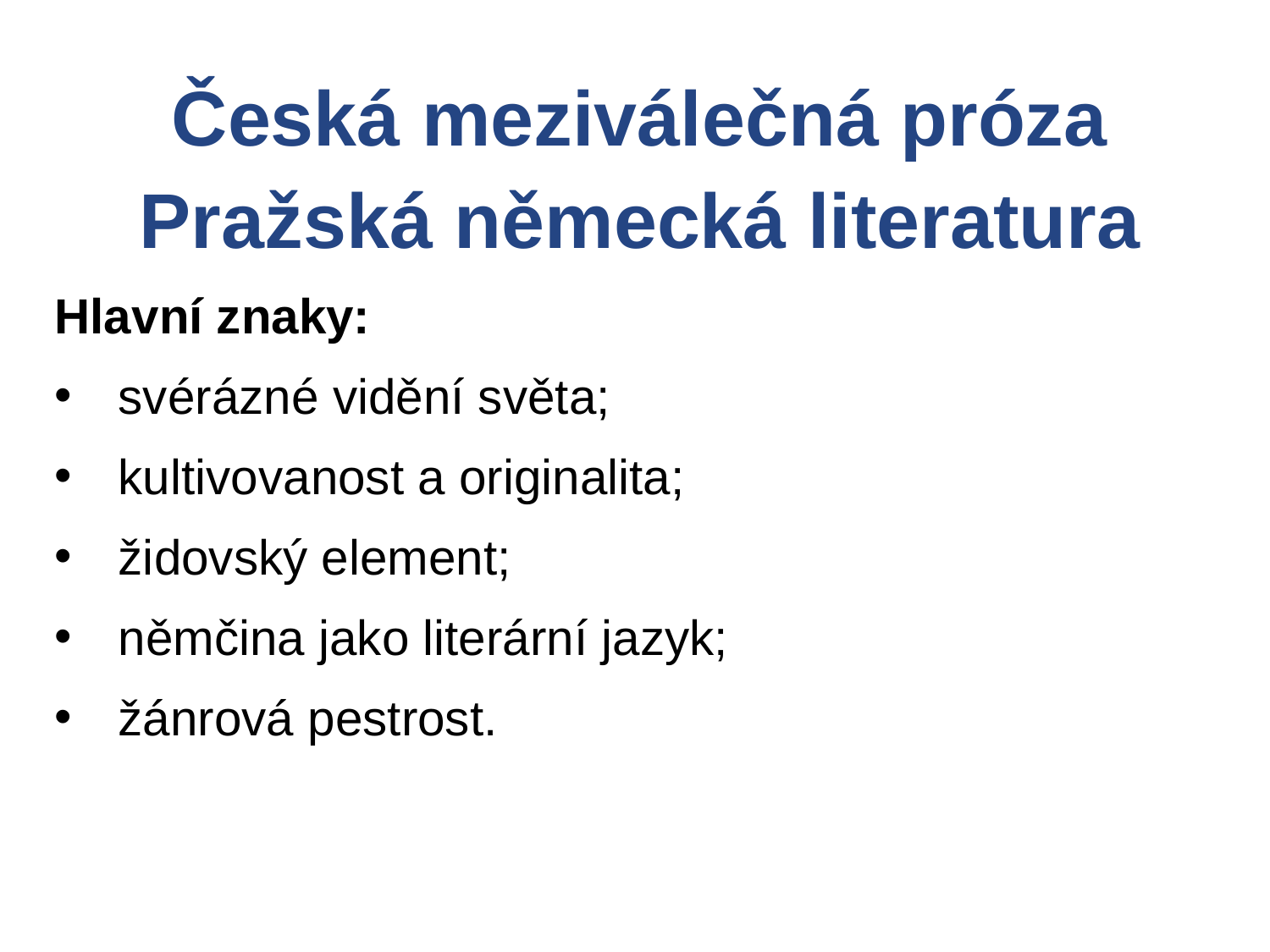

Česká meziválečná próza
Pražská německá literatura
Hlavní znaky:
svérázné vidění světa;
kultivovanost a originalita;
židovský element;
němčina jako literární jazyk;
žánrová pestrost.